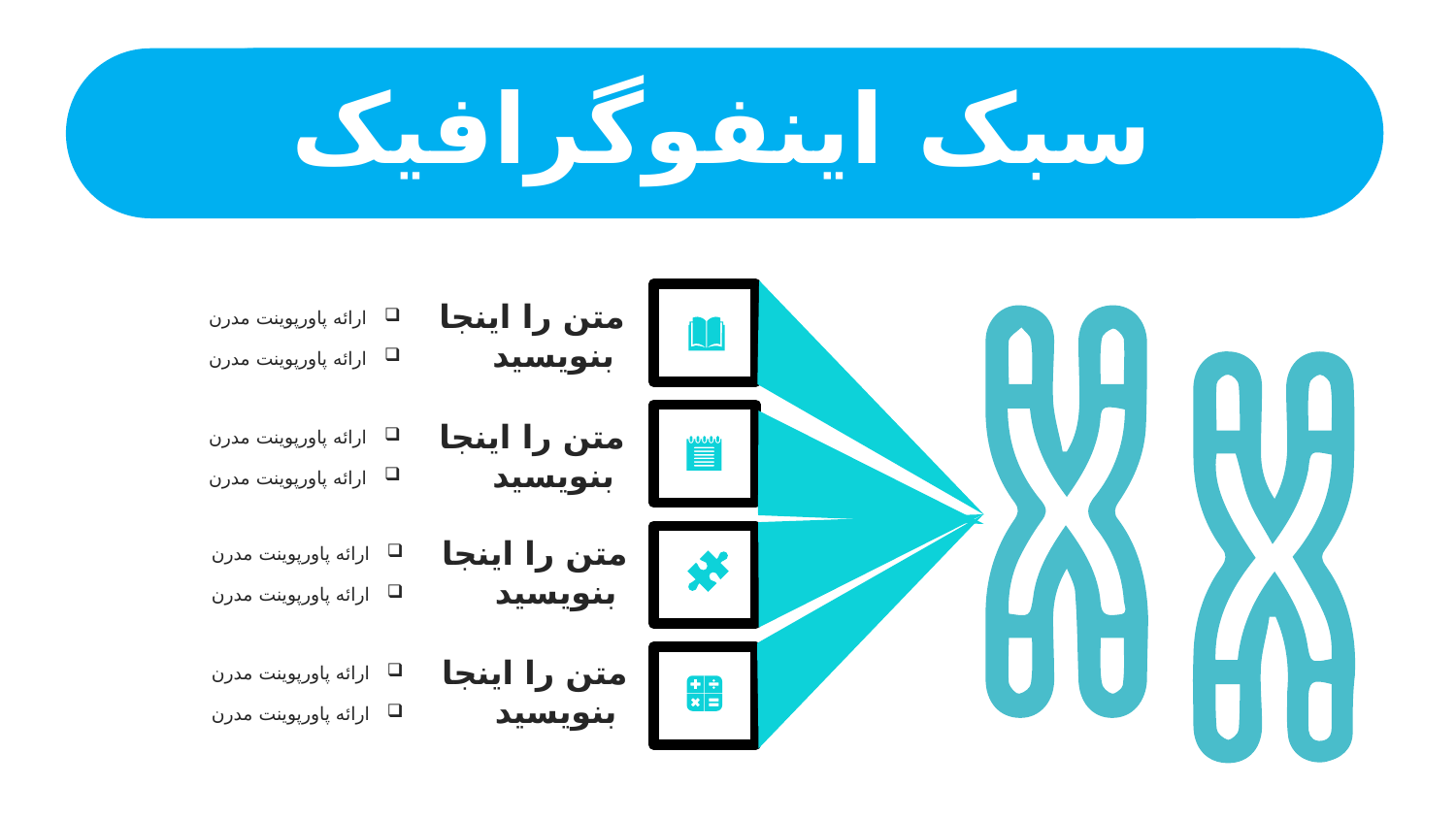

سبک اینفوگرافیک

متن را اینجا
 بنویسید
ارائه پاورپوینت مدرن
ارائه پاورپوینت مدرن

متن را اینجا
 بنویسید
ارائه پاورپوینت مدرن
ارائه پاورپوینت مدرن

متن را اینجا
 بنویسید
ارائه پاورپوینت مدرن
ارائه پاورپوینت مدرن

متن را اینجا
 بنویسید
ارائه پاورپوینت مدرن
ارائه پاورپوینت مدرن